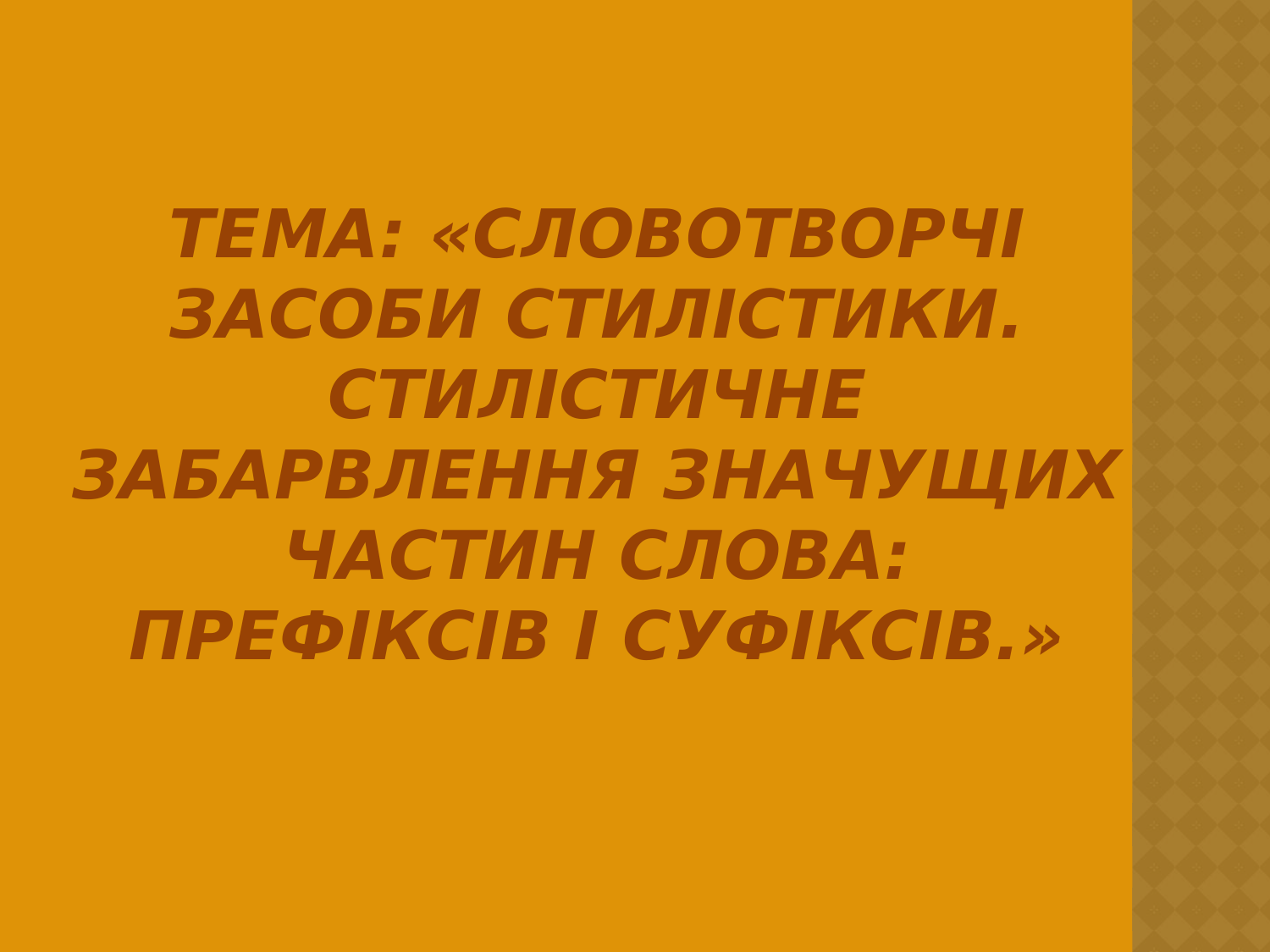

# Тема: «Словотворчі засоби стилістики. Стилістичне забарвлення значущих частин слова: префіксів і суфіксів.»